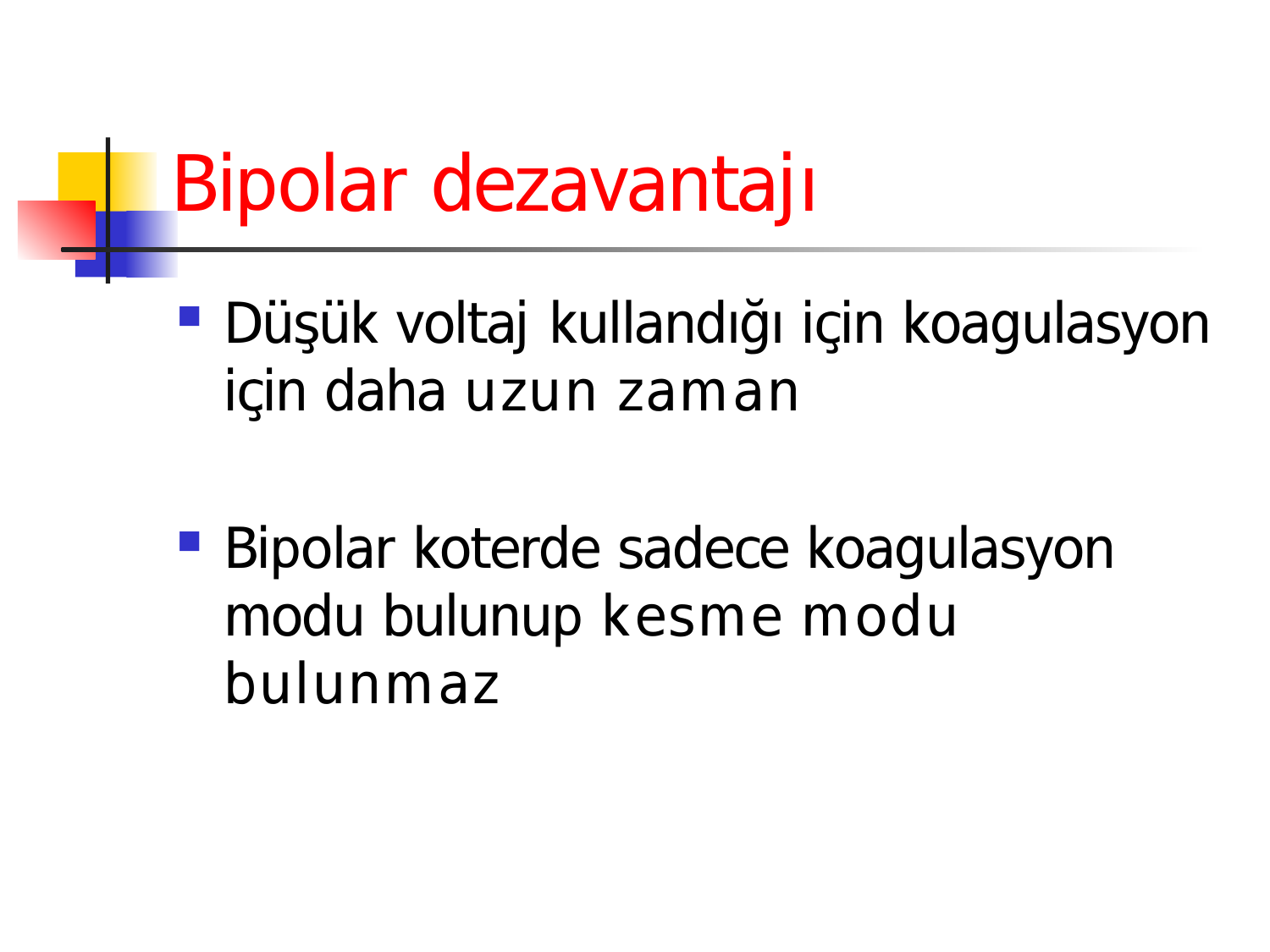

# Bipolar dezavantajı
Düşük voltaj kullandığı için koagulasyon için daha uzun zaman

Bipolar koterde sadece koagulasyon modu bulunup kesme modu bulunmaz